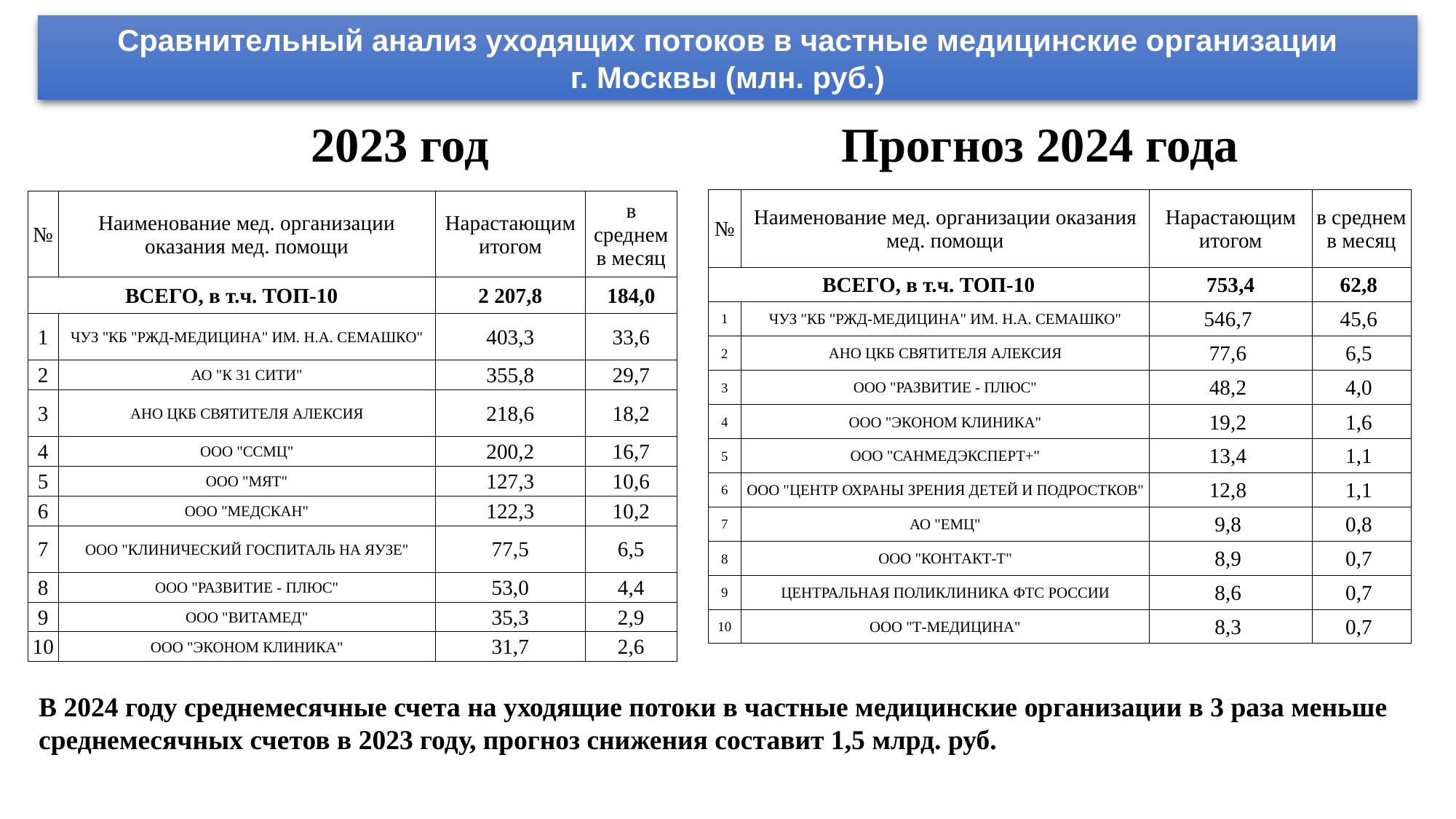

Сравнительный анализ уходящих потоков в частные медицинские организации
г. Москвы (млн. руб.)

Прогноз 2024 года
2023 год
| № | Наименование мед. организации оказания мед. помощи | Нарастающим итогом | в среднем в месяц |
| --- | --- | --- | --- |
| ВСЕГО, в т.ч. ТОП-10 |  | 753,4 | 62,8 |
| 1 | ЧУЗ "КБ "РЖД-МЕДИЦИНА" ИМ. Н.А. СЕМАШКО" | 546,7 | 45,6 |
| 2 | АНО ЦКБ СВЯТИТЕЛЯ АЛЕКСИЯ | 77,6 | 6,5 |
| 3 | ООО "РАЗВИТИЕ - ПЛЮС" | 48,2 | 4,0 |
| 4 | ООО "ЭКОНОМ КЛИНИКА" | 19,2 | 1,6 |
| 5 | ООО "САНМЕДЭКСПЕРТ+" | 13,4 | 1,1 |
| 6 | ООО "ЦЕНТР ОХРАНЫ ЗРЕНИЯ ДЕТЕЙ И ПОДРОСТКОВ" | 12,8 | 1,1 |
| 7 | АО "ЕМЦ" | 9,8 | 0,8 |
| 8 | ООО "КОНТАКТ-Т" | 8,9 | 0,7 |
| 9 | ЦЕНТРАЛЬНАЯ ПОЛИКЛИНИКА ФТС РОССИИ | 8,6 | 0,7 |
| 10 | ООО "Т-МЕДИЦИНА" | 8,3 | 0,7 |
| № | Наименование мед. организации оказания мед. помощи | Нарастающим итогом | в среднем в месяц |
| --- | --- | --- | --- |
| ВСЕГО, в т.ч. ТОП-10 |  | 2 207,8 | 184,0 |
| 1 | ЧУЗ "КБ "РЖД-МЕДИЦИНА" ИМ. Н.А. СЕМАШКО" | 403,3 | 33,6 |
| 2 | АО "К 31 СИТИ" | 355,8 | 29,7 |
| 3 | АНО ЦКБ СВЯТИТЕЛЯ АЛЕКСИЯ | 218,6 | 18,2 |
| 4 | ООО "ССМЦ" | 200,2 | 16,7 |
| 5 | ООО "МЯТ" | 127,3 | 10,6 |
| 6 | ООО "МЕДСКАН" | 122,3 | 10,2 |
| 7 | ООО "КЛИНИЧЕСКИЙ ГОСПИТАЛЬ НА ЯУЗЕ" | 77,5 | 6,5 |
| 8 | ООО "РАЗВИТИЕ - ПЛЮС" | 53,0 | 4,4 |
| 9 | ООО "ВИТАМЕД" | 35,3 | 2,9 |
| 10 | ООО "ЭКОНОМ КЛИНИКА" | 31,7 | 2,6 |
В 2024 году среднемесячные счета на уходящие потоки в частные медицинские организации в 3 раза меньше среднемесячных счетов в 2023 году, прогноз снижения составит 1,5 млрд. руб.